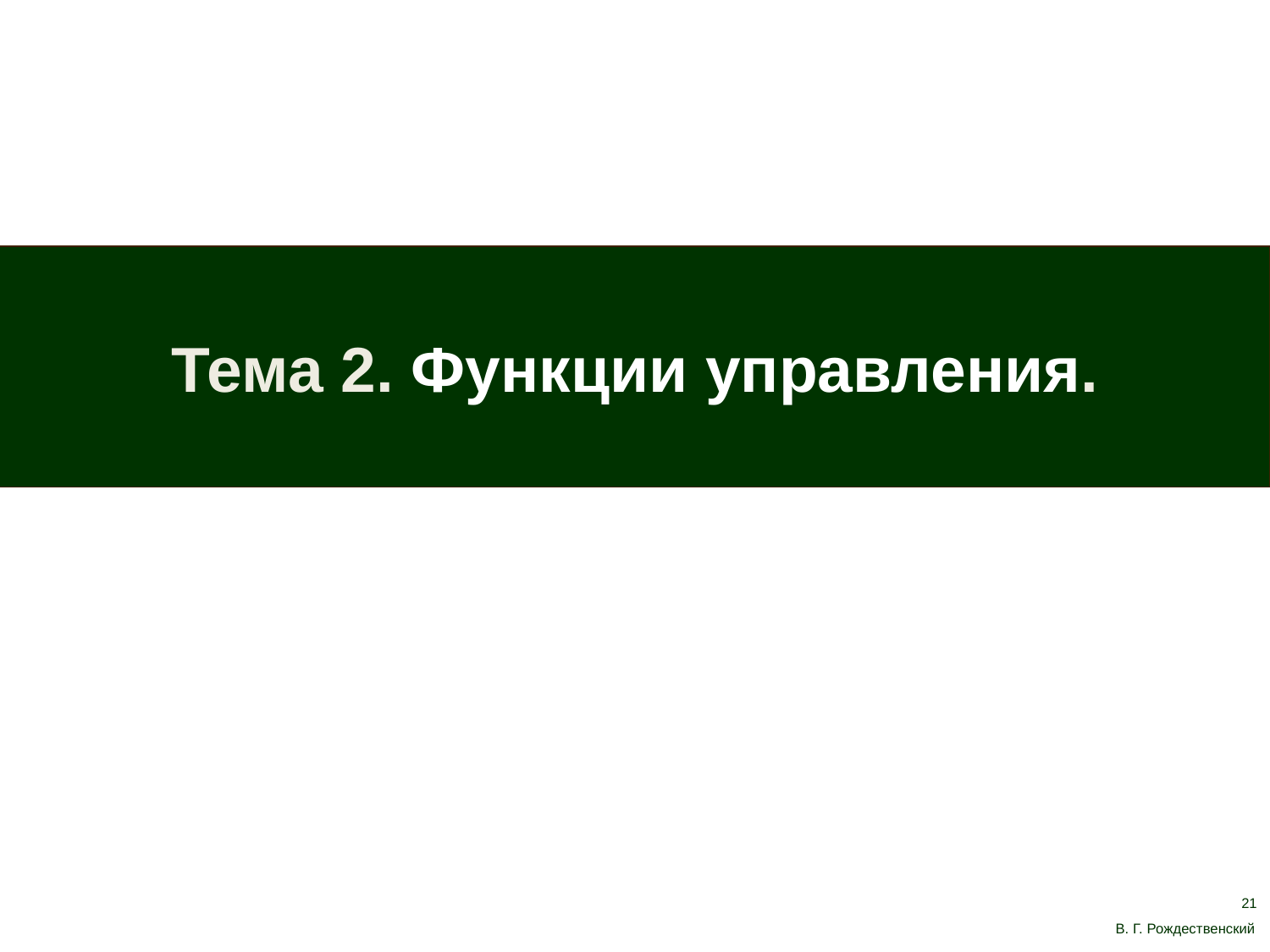

Тема 2. Функции управления.

21
В. Г. Рождественский